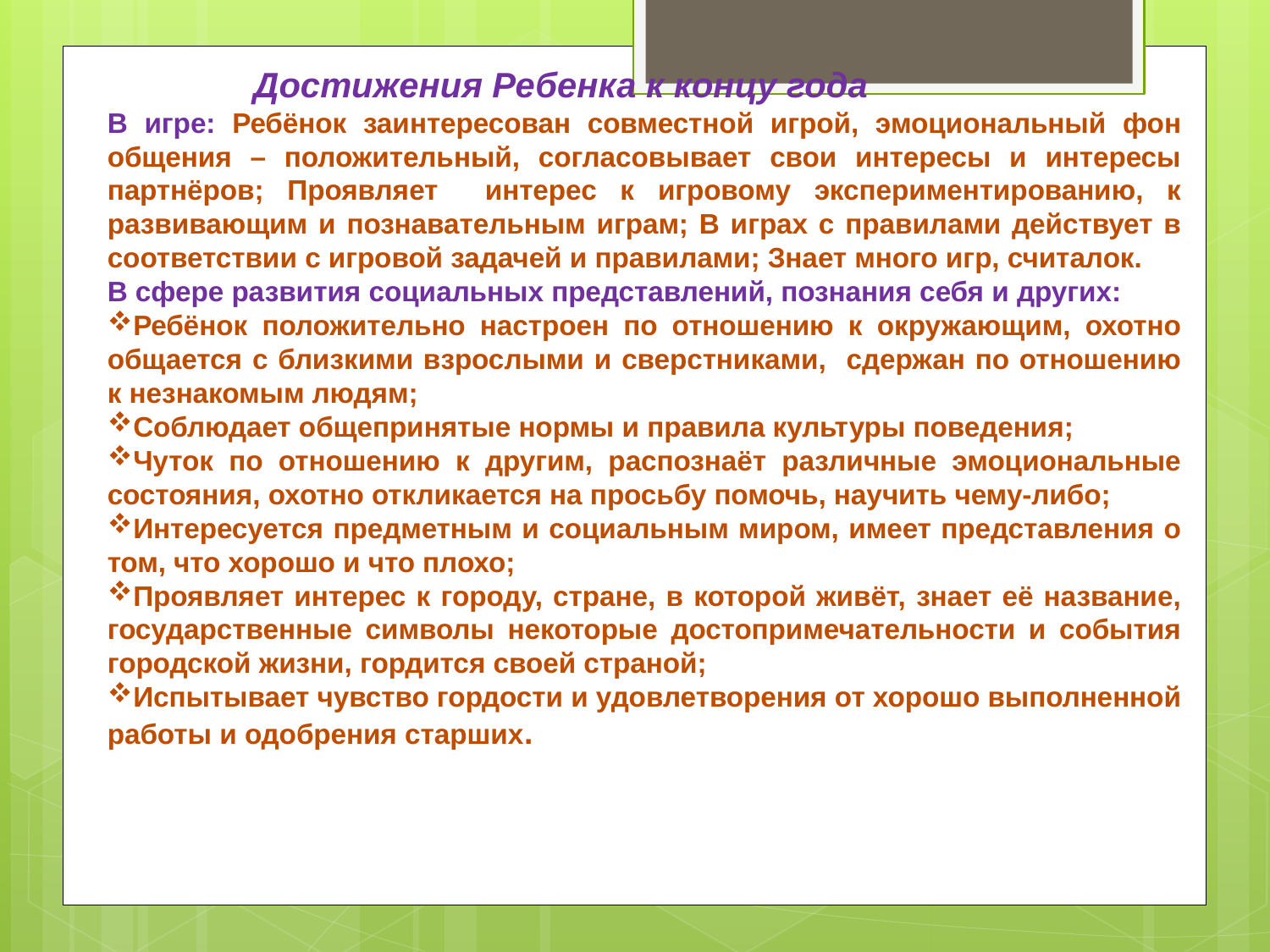

#
               Достижения Ребенка к концу года
В игре: Ребёнок заинтересован совместной игрой, эмоциональный фон общения – положительный, согласовывает свои интересы и интересы партнёров; Проявляет  интерес к игровому экспериментированию, к развивающим и познавательным играм; В играх с правилами действует в соответствии с игровой задачей и правилами; Знает много игр, считалок.
В сфере развития социальных представлений, познания себя и других:
Ребёнок положительно настроен по отношению к окружающим, охотно общается с близкими взрослыми и сверстниками,  сдержан по отношению к незнакомым людям;
Соблюдает общепринятые нормы и правила культуры поведения;
Чуток по отношению к другим, распознаёт различные эмоциональные состояния, охотно откликается на просьбу помочь, научить чему-либо;
Интересуется предметным и социальным миром, имеет представления о том, что хорошо и что плохо;
Проявляет интерес к городу, стране, в которой живёт, знает её название, государственные символы некоторые достопримечательности и события городской жизни, гордится своей страной;
Испытывает чувство гордости и удовлетворения от хорошо выполненной работы и одобрения старших.